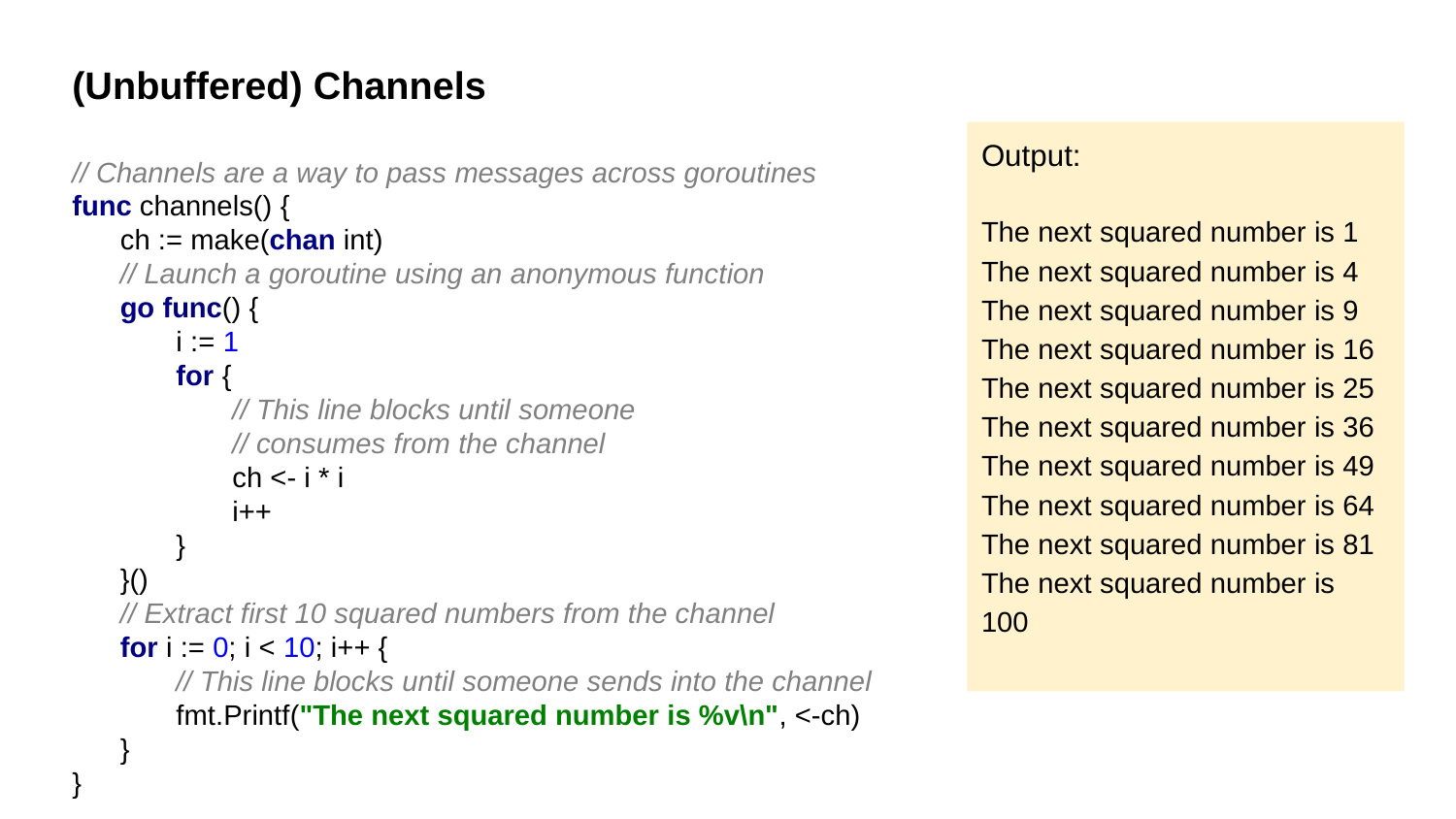

(Unbuffered) Channels
Output:

The next squared number is 1
The next squared number is 4
The next squared number is 9
The next squared number is 16
The next squared number is 25
The next squared number is 36
The next squared number is 49
The next squared number is 64
The next squared number is 81
The next squared number is 100

// Channels are a way to pass messages across goroutines
func channels() {
      ch := make(chan int)
      // Launch a goroutine using an anonymous function
      go func() {
             i := 1
             for {
                    // This line blocks until someone
                    // consumes from the channel
                    ch <- i * i
                    i++
             }
      }()
      // Extract first 10 squared numbers from the channel
      for i := 0; i < 10; i++ {
             // This line blocks until someone sends into the channel
             fmt.Printf("The next squared number is %v\n", <-ch)
      }
}